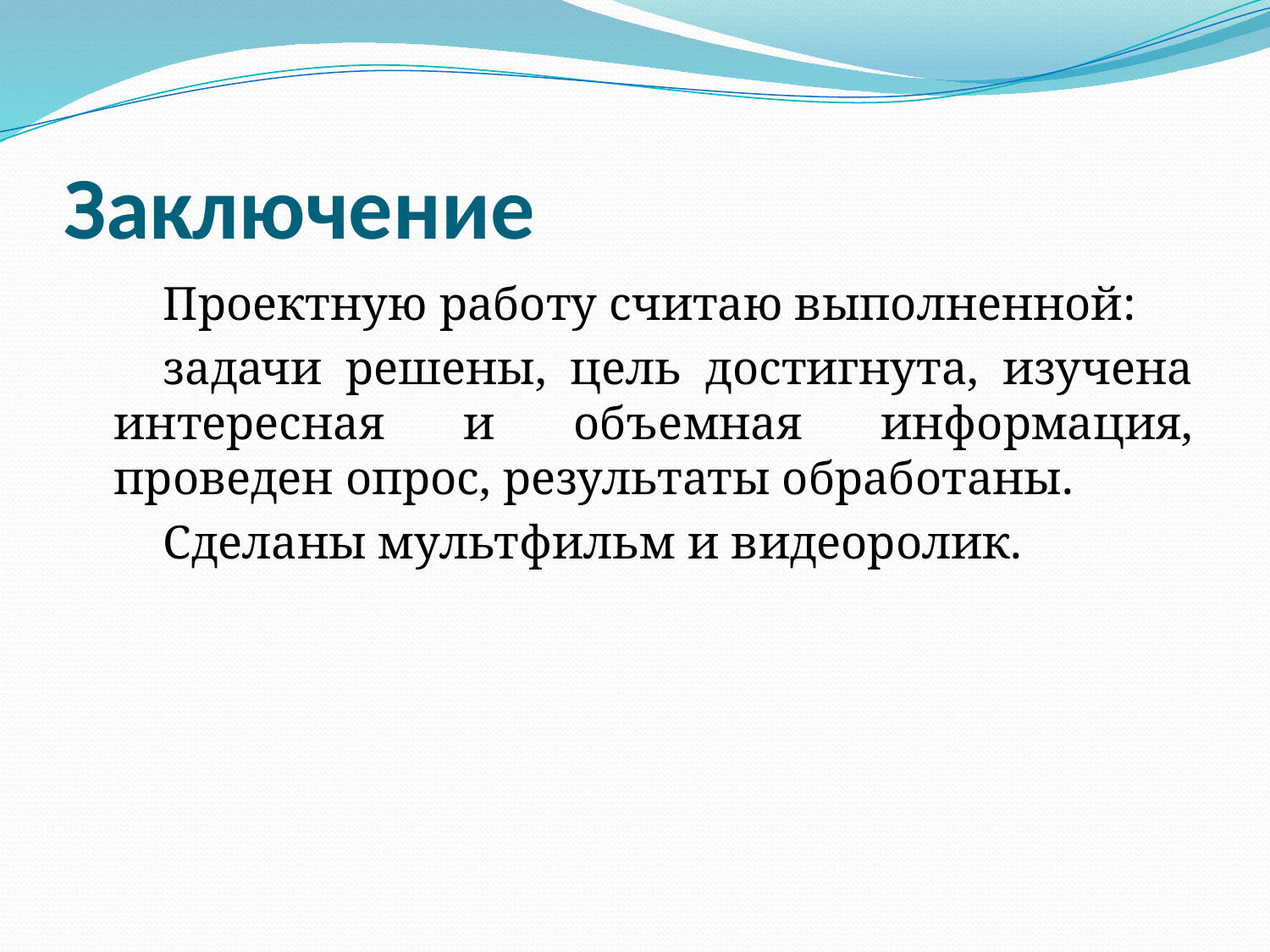

# Заключение
Проектную работу считаю выполненной:
задачи решены, цель достигнута, изучена интересная и объемная информация, проведен опрос, результаты обработаны.
Сделаны мультфильм и видеоролик.